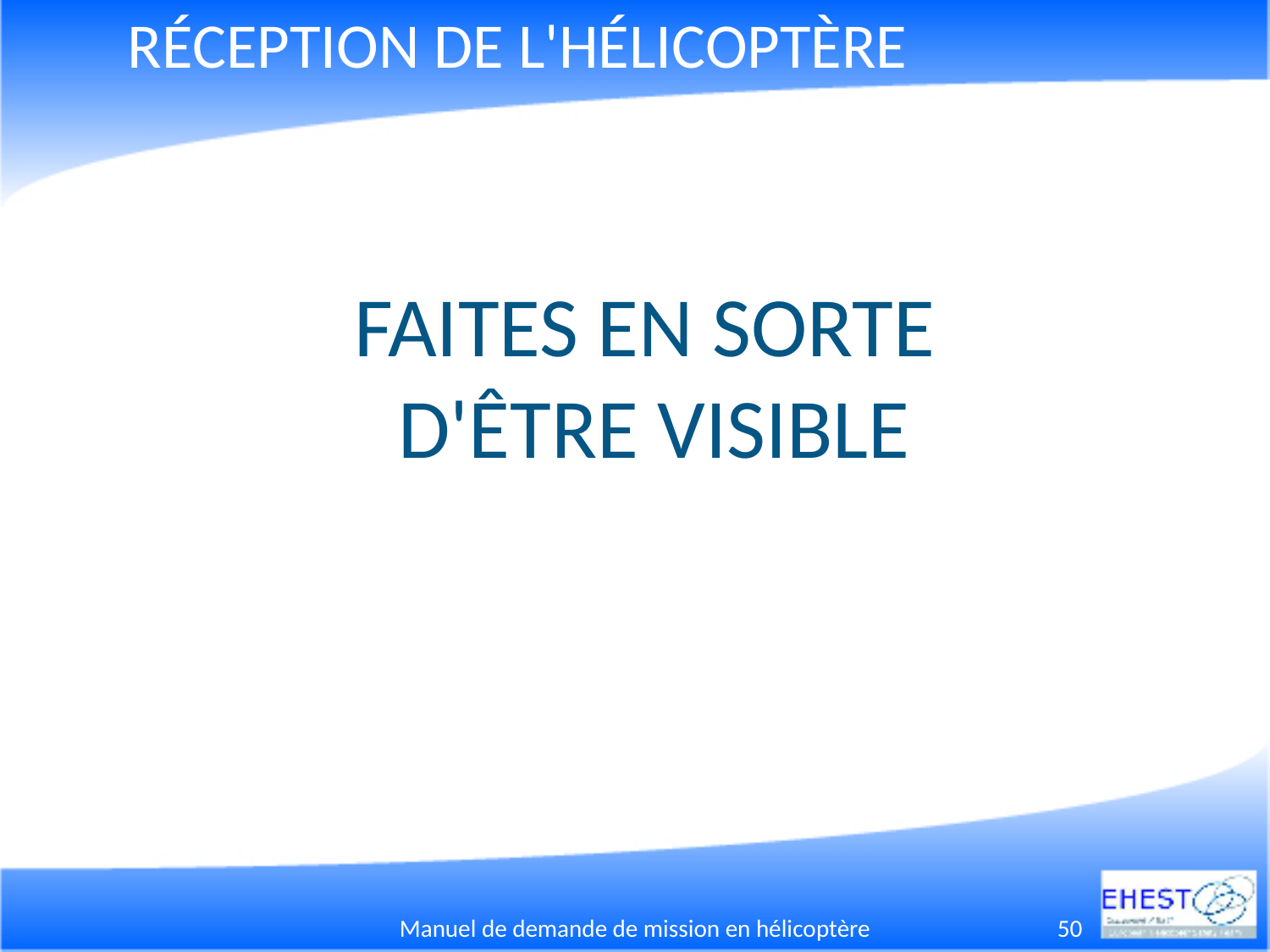

# RÉCEPTION DE L'HÉLICOPTÈRE
FAITES EN SORTE
D'ÊTRE VISIBLE
Manuel de demande de mission en hélicoptère
50